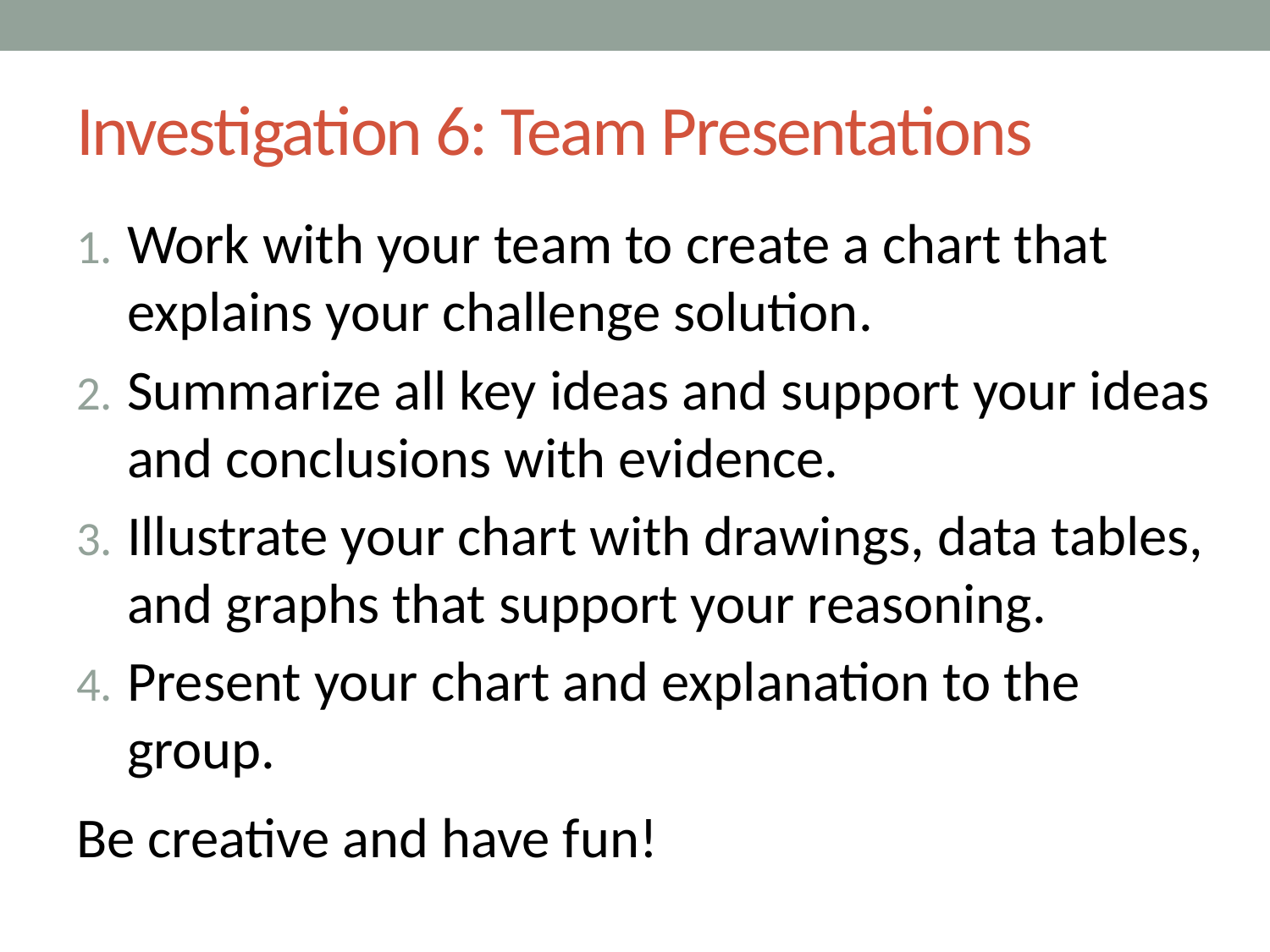

# Investigation 6: Team Presentations
Work with your team to create a chart that explains your challenge solution.
Summarize all key ideas and support your ideas and conclusions with evidence.
Illustrate your chart with drawings, data tables, and graphs that support your reasoning.
Present your chart and explanation to the group.
Be creative and have fun!